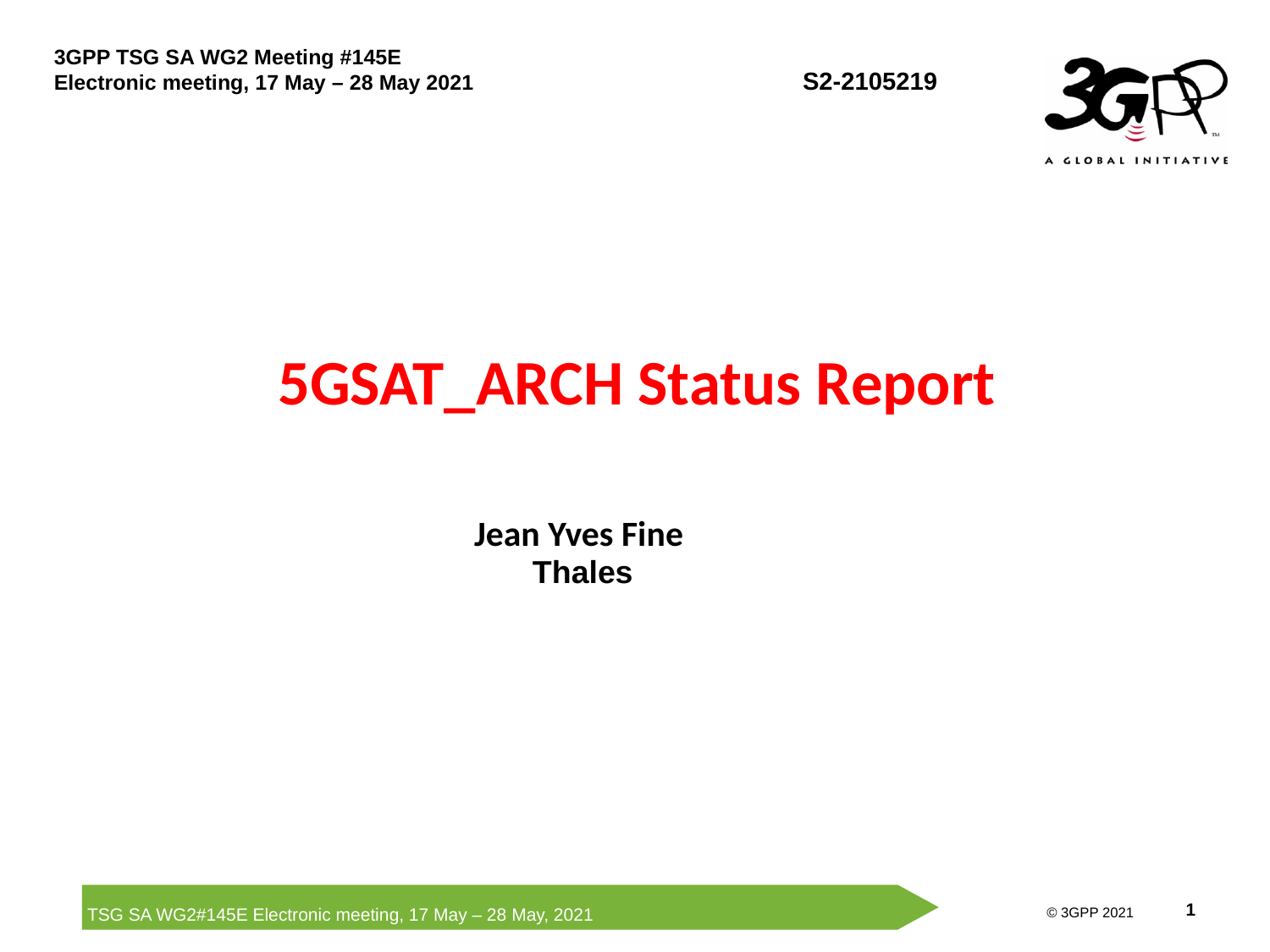

# 5GSAT_ARCH Status Report
Jean Yves Fine
Thales